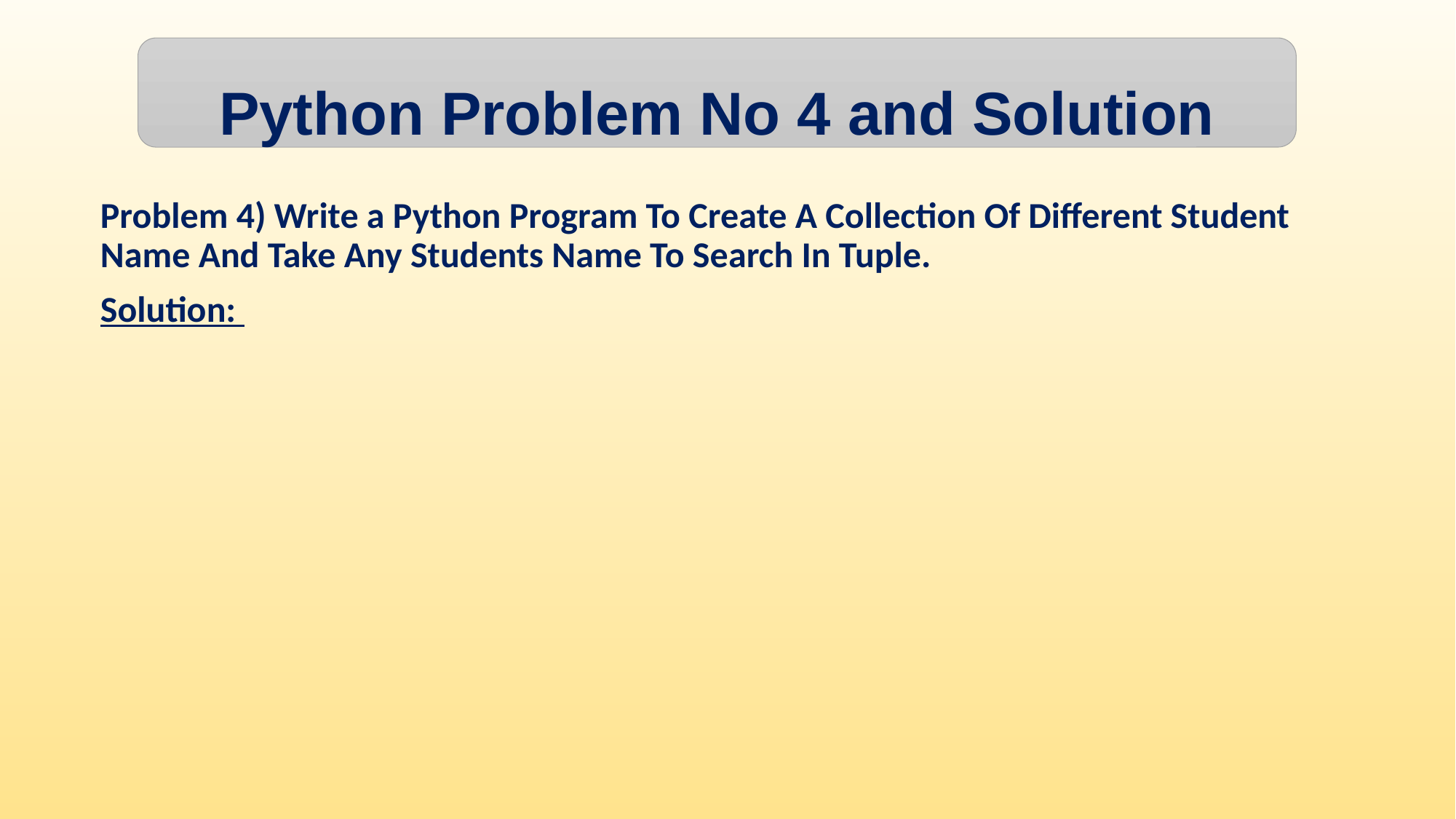

Python Problem No 4 and Solution
Problem 4) Write a Python Program To Create A Collection Of Different Student Name And Take Any Students Name To Search In Tuple.
Solution: